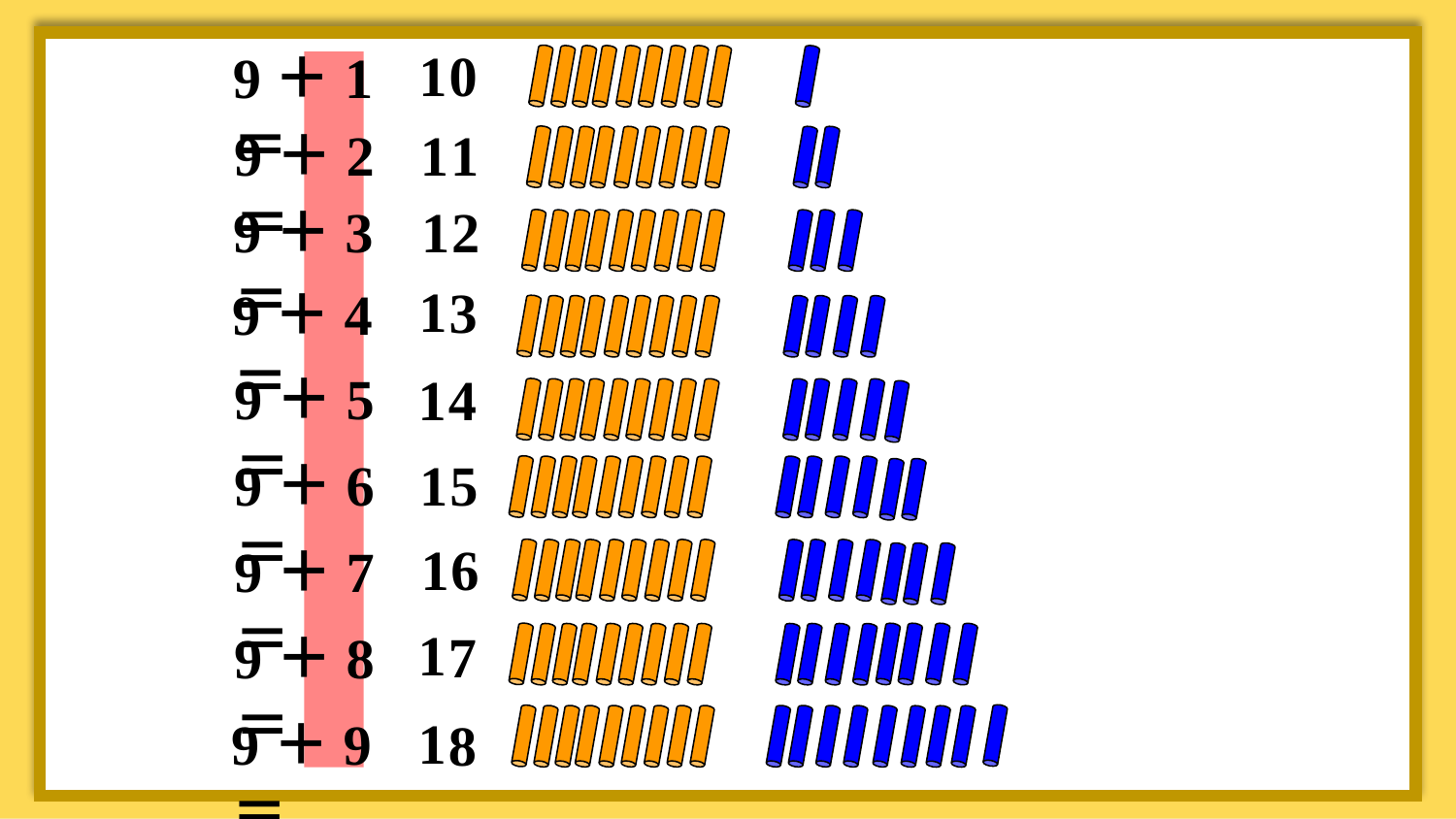

1
0
9＋1 ＝

9＋2 ＝
1
1
9＋3 ＝
1
2
1
3
9＋4 ＝
9＋5 ＝
1
4

9＋6 ＝
1
5
1
6
9＋7 ＝
1
7
9＋8 ＝
1
9＋9 ＝
8